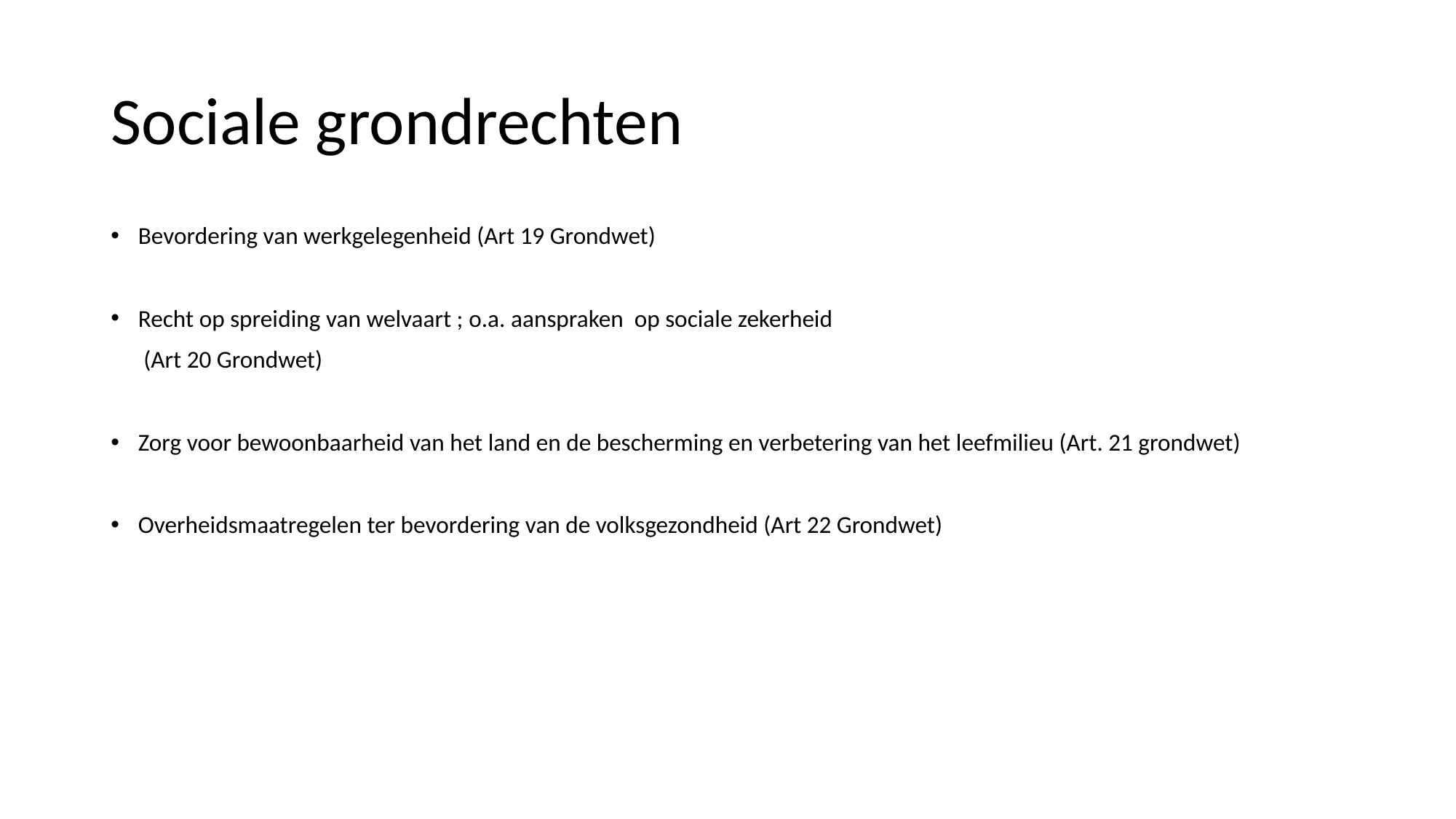

# Sociale grondrechten
Bevordering van werkgelegenheid (Art 19 Grondwet)

Recht op spreiding van welvaart ; o.a. aanspraken  op sociale zekerheid
      (Art 20 Grondwet)

Zorg voor bewoonbaarheid van het land en de bescherming en verbetering van het leefmilieu (Art. 21 grondwet)

Overheidsmaatregelen ter bevordering van de volksgezondheid (Art 22 Grondwet)